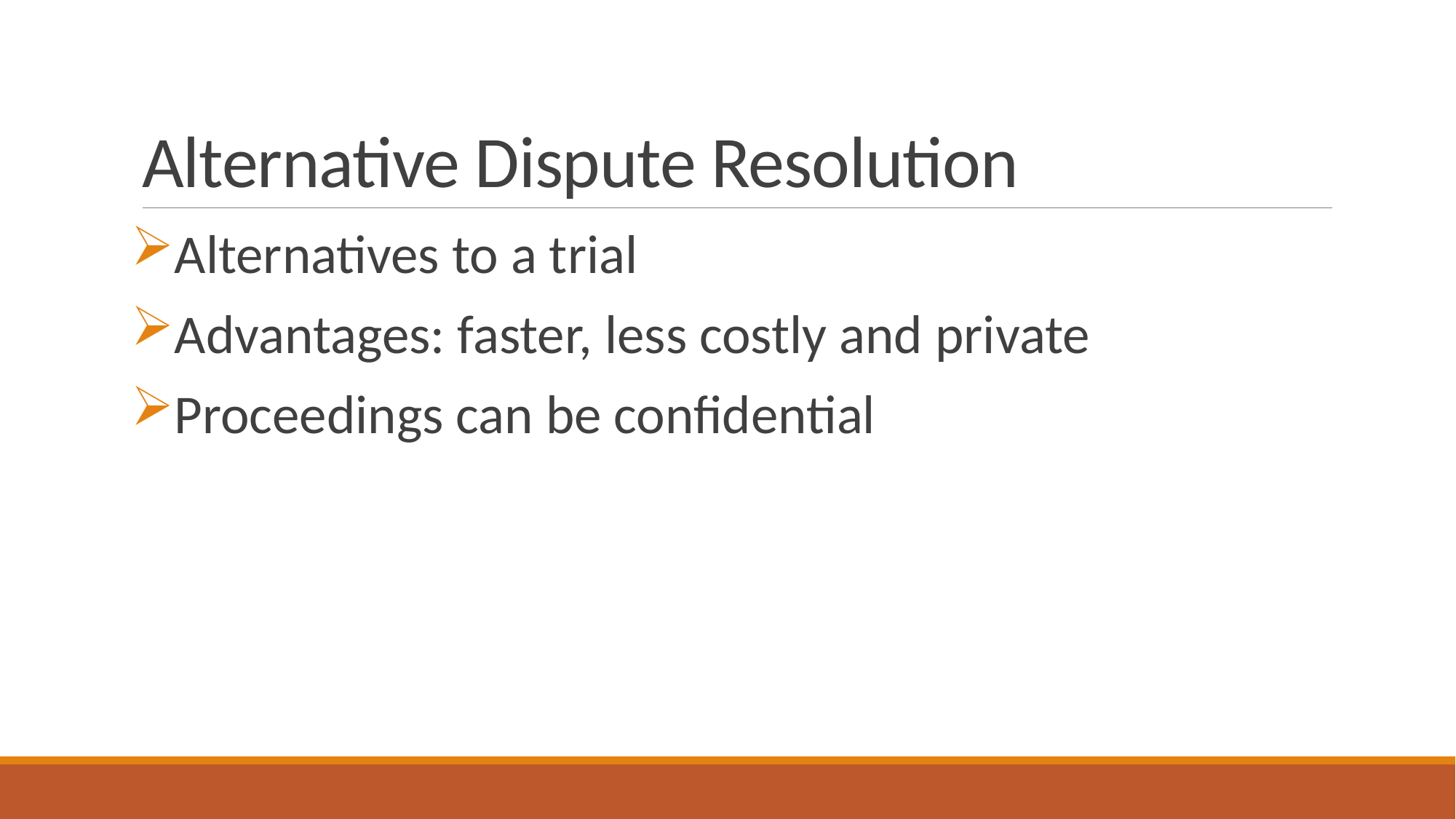

# Alternative Dispute Resolution
Alternatives to a trial
Advantages: faster, less costly and private
Proceedings can be confidential